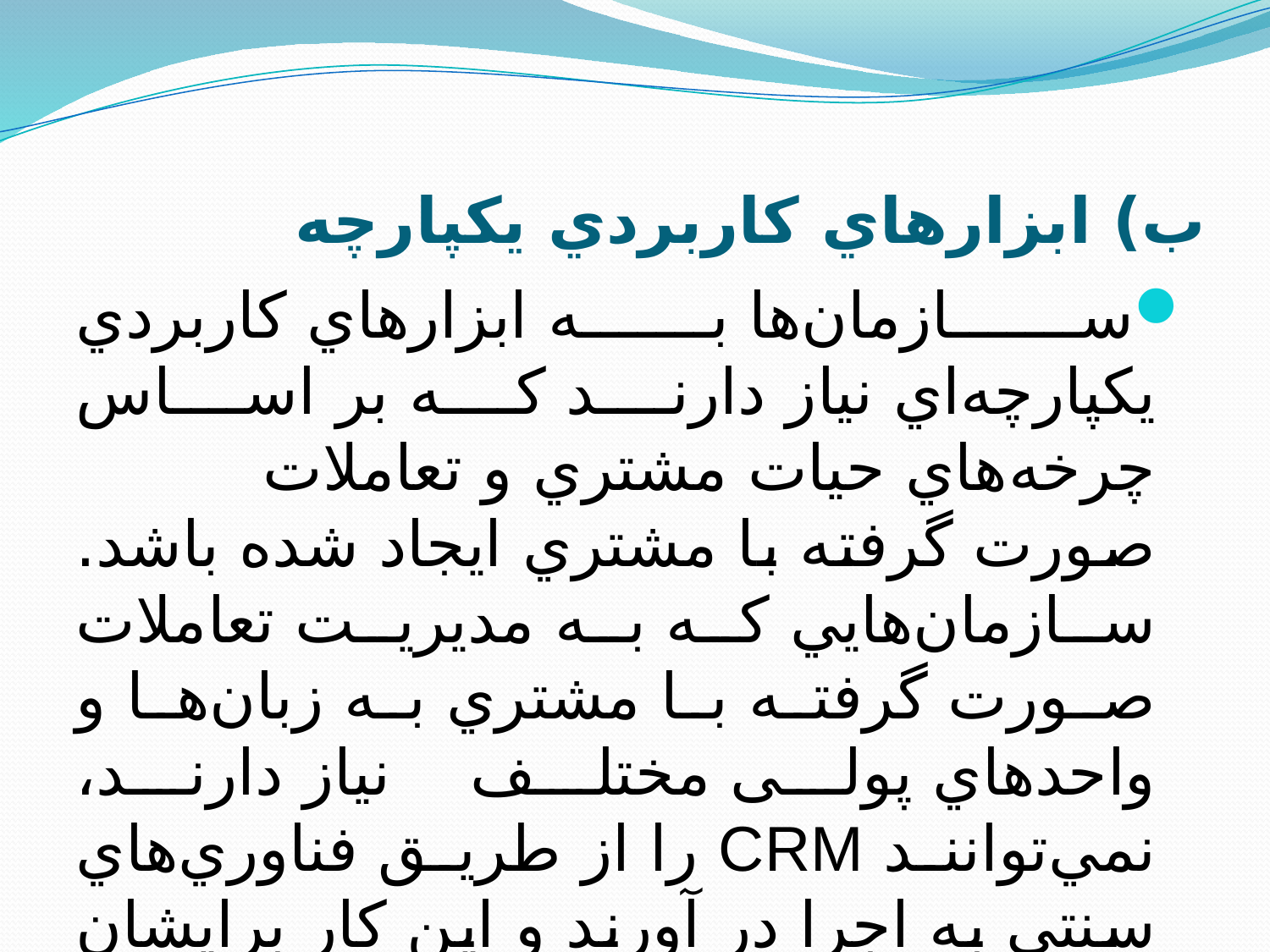

# ب) ابزارهاي كاربردي يكپارچه
سازمان‌ها به ابزارهاي كاربردي يكپارچه‌اي نياز دارند كه بر اساس چرخه‌هاي حيات مشتري و تعاملات صورت گرفته با مشتري ايجاد شده باشد. سازمان‌هايي كه به مديريت تعاملات صورت گرفته با مشتري به زبان‌ها و واحدهاي پولی مختلف نياز دارند، نمي‌توانند CRM را از طريق فناوري‌هاي سنتي به اجرا در آورند و اين كار برايشان بسيار مشكل خواهد بود.